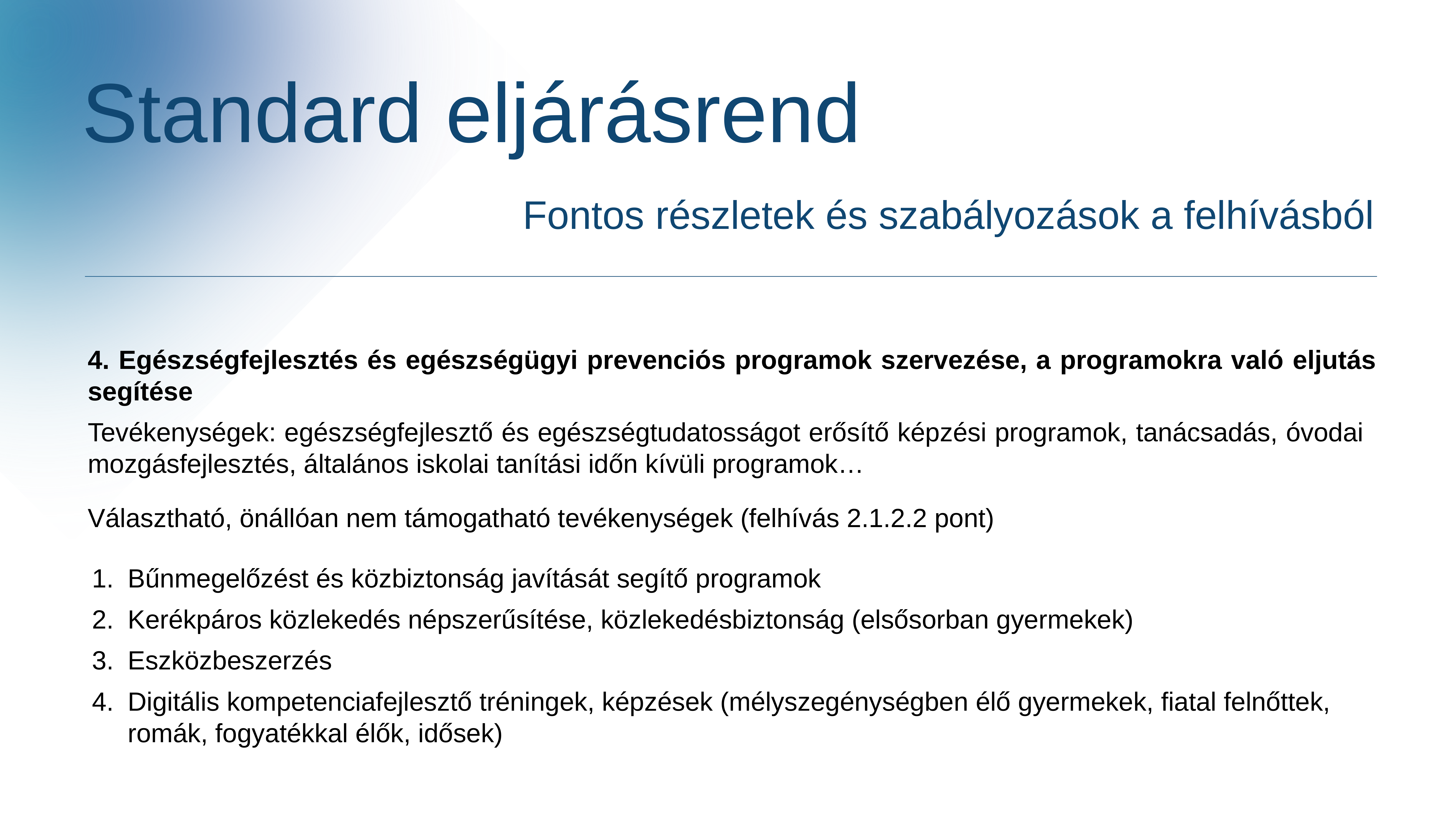

Standard eljárásrend
Fontos részletek és szabályozások a felhívásból

4. Egészségfejlesztés és egészségügyi prevenciós programok szervezése, a programokra való eljutás segítése
Tevékenységek: egészségfejlesztő és egészségtudatosságot erősítő képzési programok, tanácsadás, óvodai mozgásfejlesztés, általános iskolai tanítási időn kívüli programok…
Választható, önállóan nem támogatható tevékenységek (felhívás 2.1.2.2 pont)

Bűnmegelőzést és közbiztonság javítását segítő programok
Kerékpáros közlekedés népszerűsítése, közlekedésbiztonság (elsősorban gyermekek)
Eszközbeszerzés
Digitális kompetenciafejlesztő tréningek, képzések (mélyszegénységben élő gyermekek, fiatal felnőttek, romák, fogyatékkal élők, idősek)